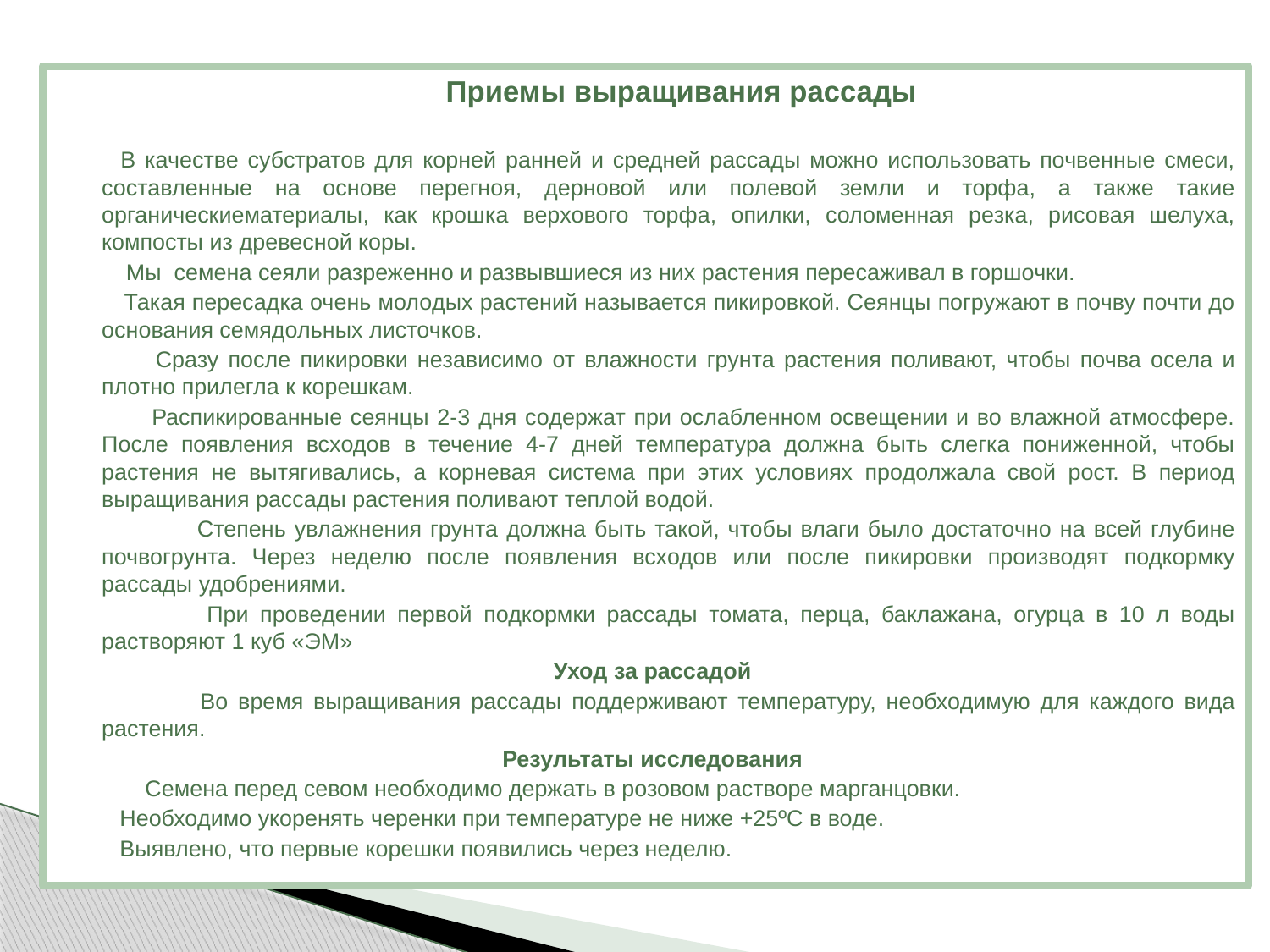

Приемы выращивания рассады
  В качестве субстратов для корней ранней и средней рассады можно использовать почвенные смеси, составленные на основе перегноя, дерновой или полевой земли и торфа, а также такие органическиематериалы, как крошка верхового торфа, опилки, соломенная резка, рисовая шелуха, компосты из древесной коры.
         Мы  семена сеяли разреженно и развывшиеся из них растения пересаживал в горшочки.
        Такая пересадка очень молодых растений называется пикировкой. Сеянцы погружают в почву почти до основания семядольных листочков.
         Сразу после пикировки независимо от влажности грунта растения поливают, чтобы почва осела и плотно прилегла к корешкам.
          Распикированные сеянцы 2-3 дня содержат при ослабленном освещении и во влажной атмосфере. После появления всходов в течение 4-7 дней температура должна быть слегка пониженной, чтобы растения не вытягивались, а корневая система при этих условиях продолжала свой рост. В период выращивания рассады растения поливают теплой водой.
               Степень увлажнения грунта должна быть такой, чтобы влаги было достаточно на всей глубине почвогрунта. Через неделю после появления всходов или после пикировки производят подкормку рассады удобрениями.
            При проведении первой подкормки рассады томата, перца, баклажана, огурца в 10 л воды растворяют 1 куб «ЭМ»
Уход за рассадой
             Во время выращивания рассады поддерживают температуру, необходимую для каждого вида растения.
Результаты исследования
            Семена перед севом необходимо держать в розовом растворе марганцовки.
        Необходимо укоренять черенки при температуре не ниже +25ºС в воде.
        Выявлено, что первые корешки появились через неделю.